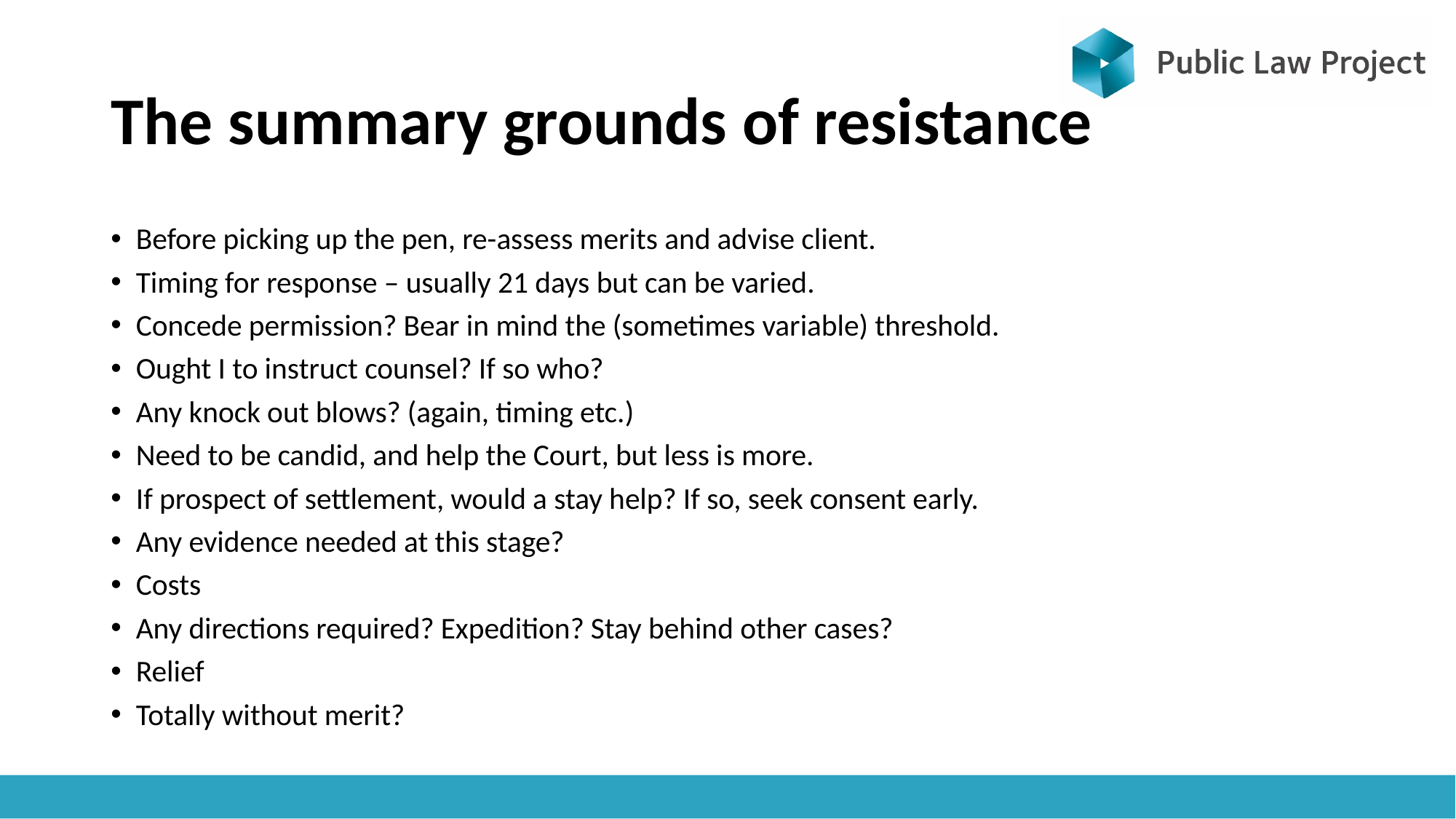

# The summary grounds of resistance
Before picking up the pen, re-assess merits and advise client.
Timing for response – usually 21 days but can be varied.
Concede permission? Bear in mind the (sometimes variable) threshold.
Ought I to instruct counsel? If so who?
Any knock out blows? (again, timing etc.)
Need to be candid, and help the Court, but less is more.
If prospect of settlement, would a stay help? If so, seek consent early.
Any evidence needed at this stage?
Costs
Any directions required? Expedition? Stay behind other cases?
Relief
Totally without merit?